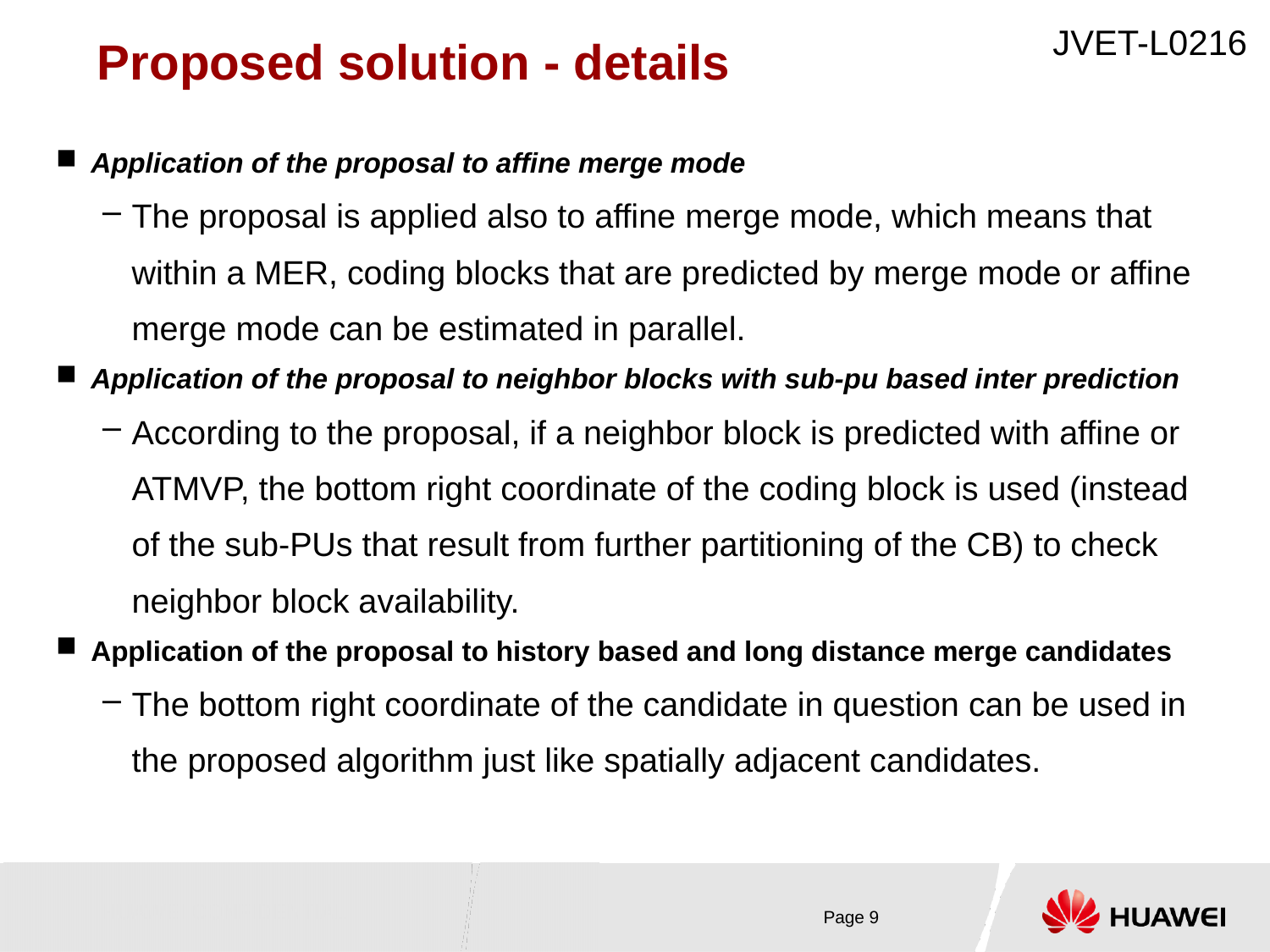

# Proposed solution - details
Application of the proposal to affine merge mode
The proposal is applied also to affine merge mode, which means that within a MER, coding blocks that are predicted by merge mode or affine merge mode can be estimated in parallel.
Application of the proposal to neighbor blocks with sub-pu based inter prediction
According to the proposal, if a neighbor block is predicted with affine or ATMVP, the bottom right coordinate of the coding block is used (instead of the sub-PUs that result from further partitioning of the CB) to check neighbor block availability.
Application of the proposal to history based and long distance merge candidates
The bottom right coordinate of the candidate in question can be used in the proposed algorithm just like spatially adjacent candidates.

Page 9